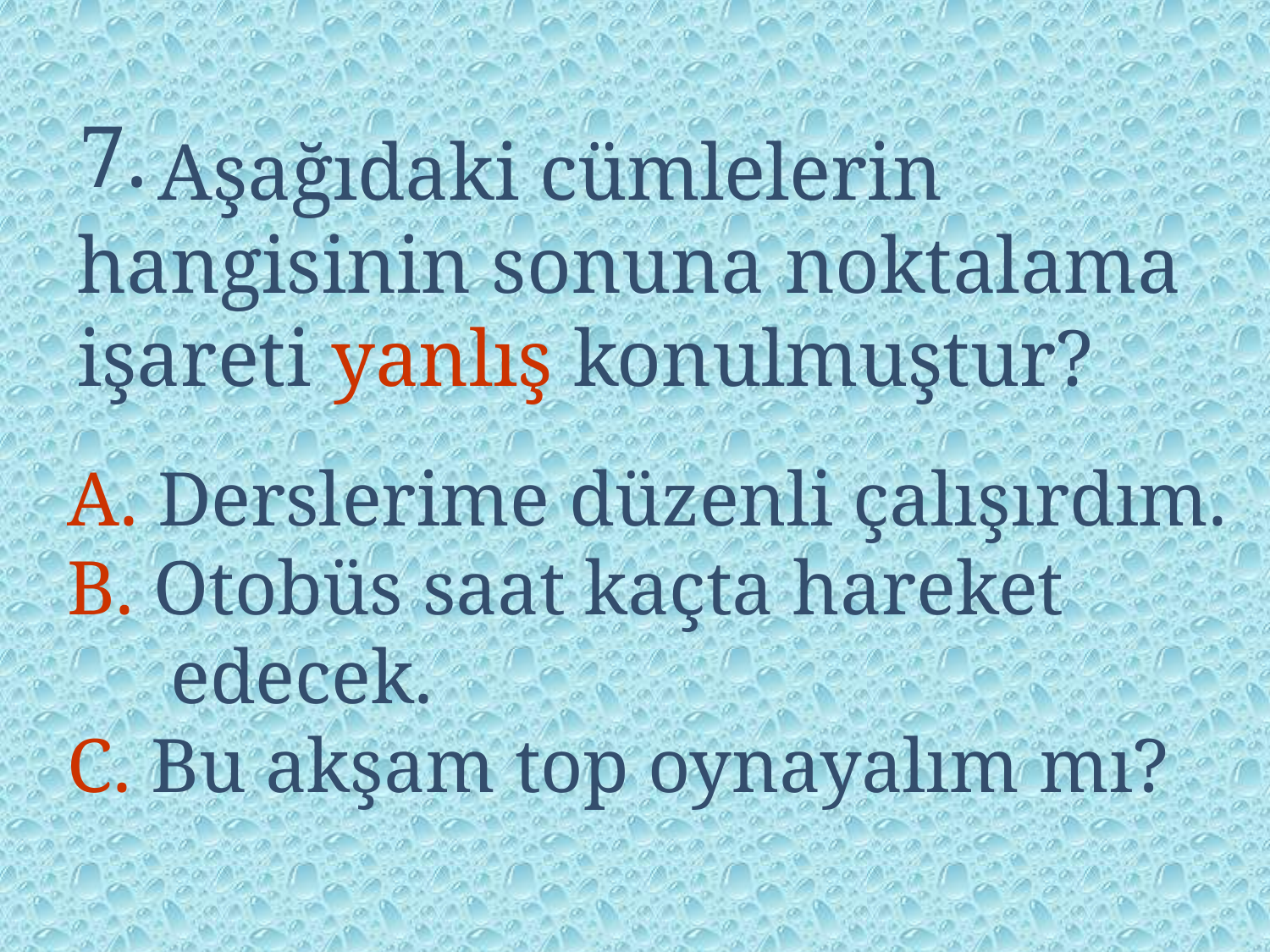

7.
    Aşağıdaki cümlelerin hangisinin sonuna noktalama işareti yanlış konulmuştur?
A. Derslerime düzenli çalışırdım.
B. Otobüs saat kaçta hareket edecek.
C. Bu akşam top oynayalım mı?